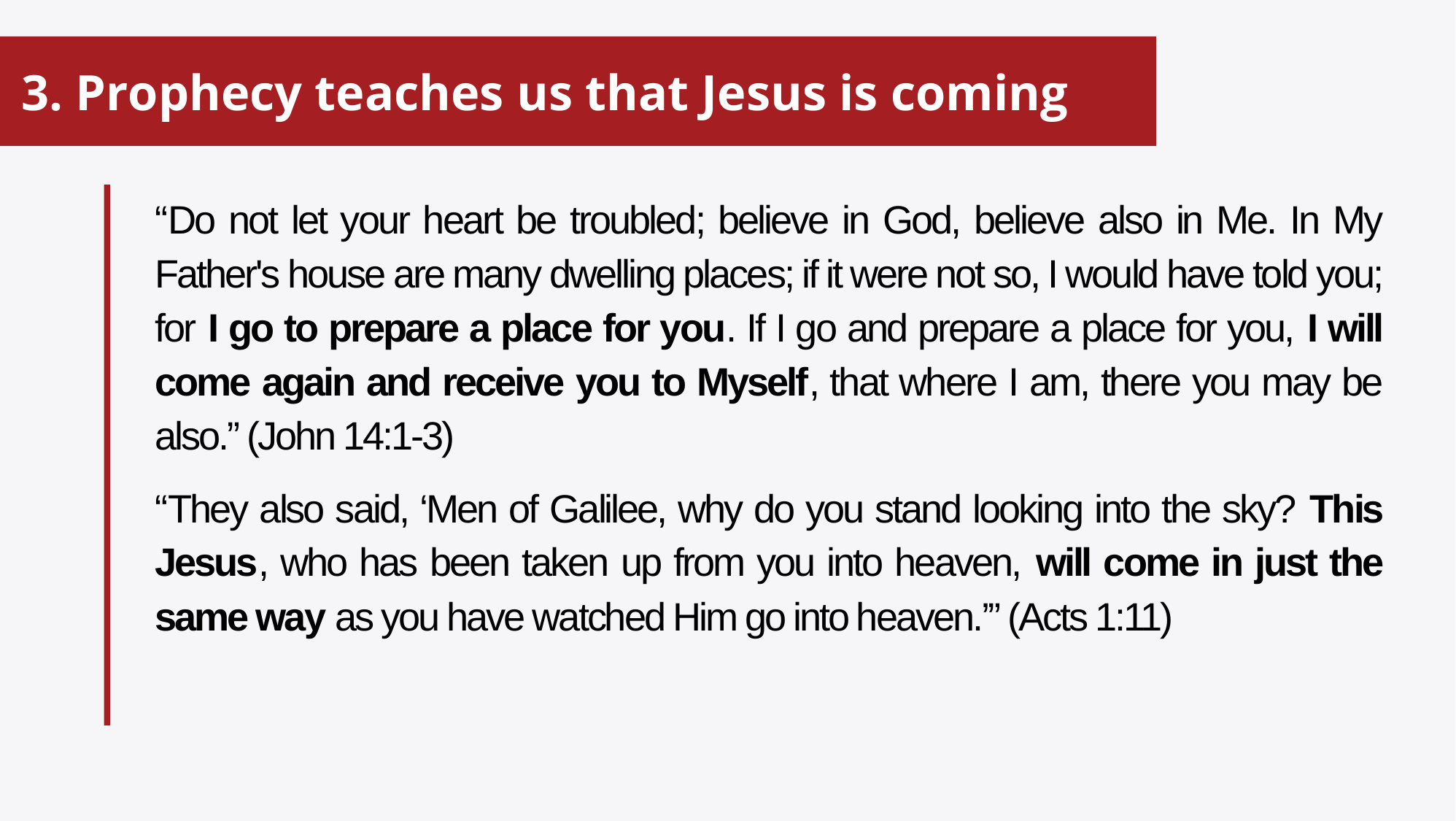

# 3. Prophecy teaches us that Jesus is coming
“Do not let your heart be troubled; believe in God, believe also in Me. In My Father's house are many dwelling places; if it were not so, I would have told you; for I go to prepare a place for you. If I go and prepare a place for you, I will come again and receive you to Myself, that where I am, there you may be also.” (John 14:1-3)
“They also said, ‘Men of Galilee, why do you stand looking into the sky? This Jesus, who has been taken up from you into heaven, will come in just the same way as you have watched Him go into heaven.’” (Acts 1:11)